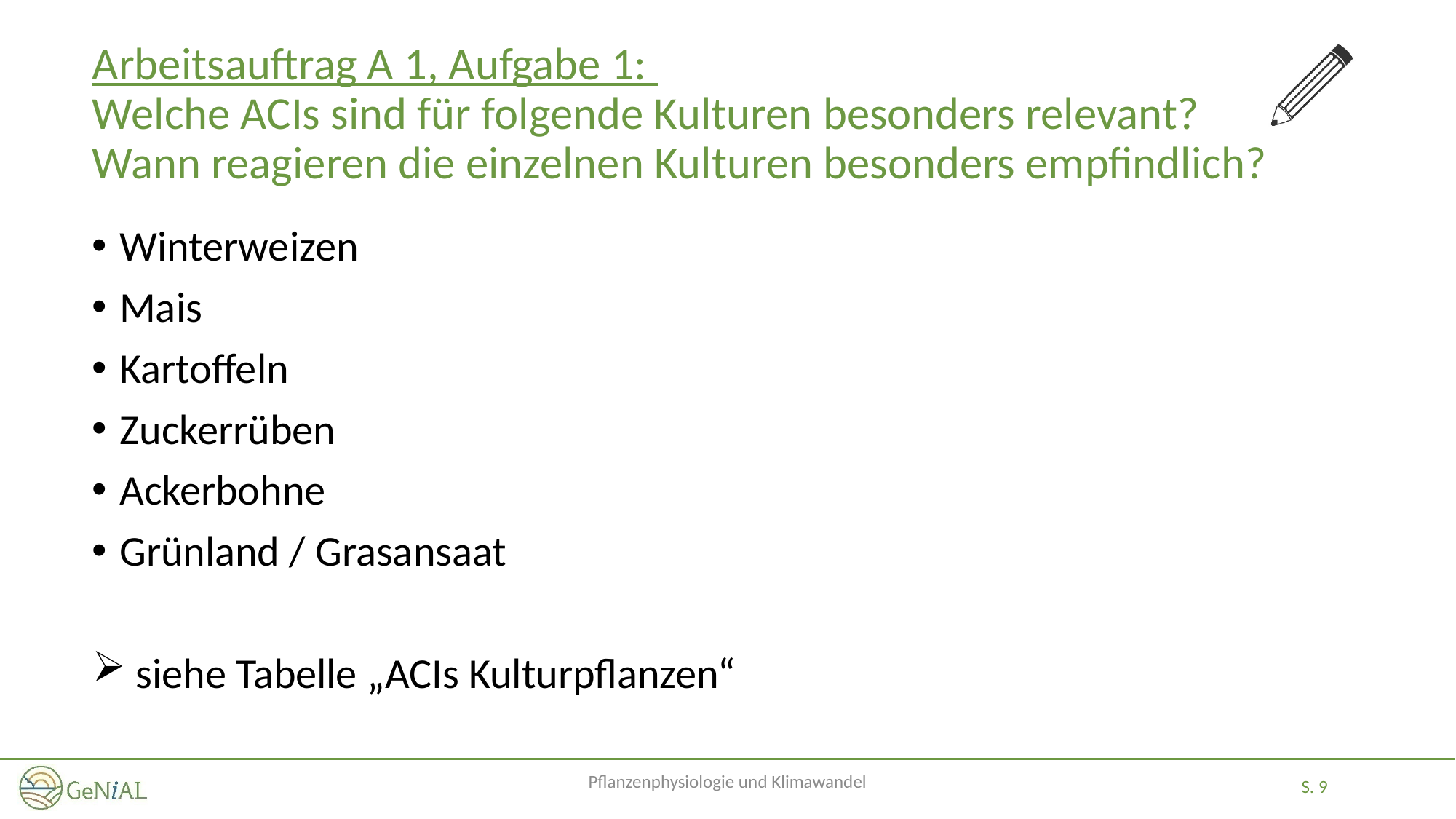

# Arbeitsauftrag A 1, Aufgabe 1: Welche ACIs sind für folgende Kulturen besonders relevant? Wann reagieren die einzelnen Kulturen besonders empfindlich?
Winterweizen
Mais
Kartoffeln
Zuckerrüben
Ackerbohne
Grünland / Grasansaat

 siehe Tabelle „ACIs Kulturpflanzen“
Pflanzenphysiologie und Klimawandel